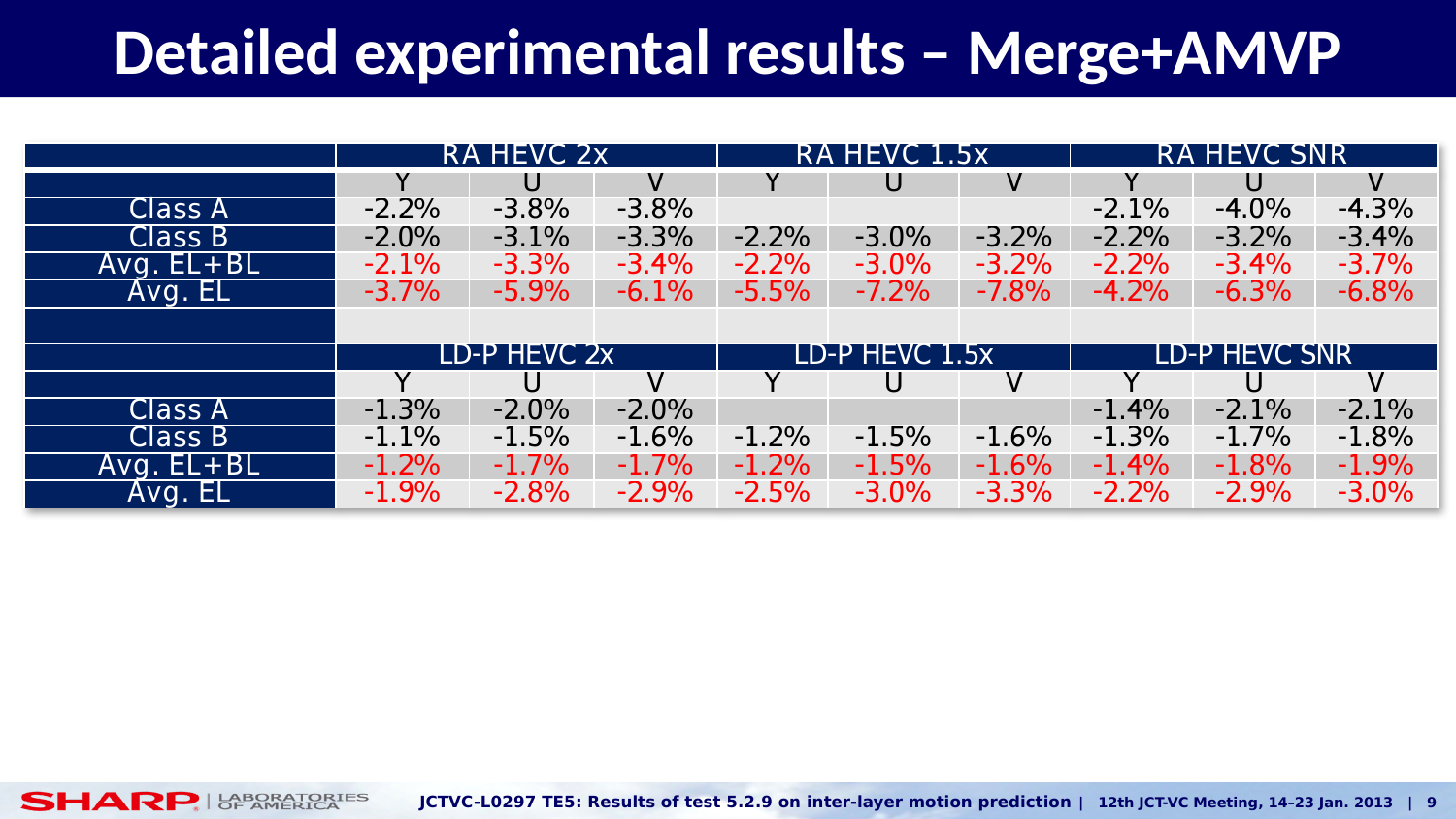

# Detailed experimental results – Merge+AMVP
|  | RA HEVC 2x |  |  | RA HEVC 1.5x |  |  | RA HEVC SNR |  |  |
| --- | --- | --- | --- | --- | --- | --- | --- | --- | --- |
|  | Y | U | V | Y | U | V | Y | U | V |
| Class A | -2.2% | -3.8% | -3.8% |  |  |  | -2.1% | -4.0% | -4.3% |
| Class B | -2.0% | -3.1% | -3.3% | -2.2% | -3.0% | -3.2% | -2.2% | -3.2% | -3.4% |
| Avg. EL+BL | -2.1% | -3.3% | -3.4% | -2.2% | -3.0% | -3.2% | -2.2% | -3.4% | -3.7% |
| Avg. EL | -3.7% | -5.9% | -6.1% | -5.5% | -7.2% | -7.8% | -4.2% | -6.3% | -6.8% |
|  |  |  |  |  |  |  |  |  |  |
|  | LD-P HEVC 2x |  |  | LD-P HEVC 1.5x |  |  | LD-P HEVC SNR |  |  |
|  | Y | U | V | Y | U | V | Y | U | V |
| Class A | -1.3% | -2.0% | -2.0% |  |  |  | -1.4% | -2.1% | -2.1% |
| Class B | -1.1% | -1.5% | -1.6% | -1.2% | -1.5% | -1.6% | -1.3% | -1.7% | -1.8% |
| Avg. EL+BL | -1.2% | -1.7% | -1.7% | -1.2% | -1.5% | -1.6% | -1.4% | -1.8% | -1.9% |
| Avg. EL | -1.9% | -2.8% | -2.9% | -2.5% | -3.0% | -3.3% | -2.2% | -2.9% | -3.0% |